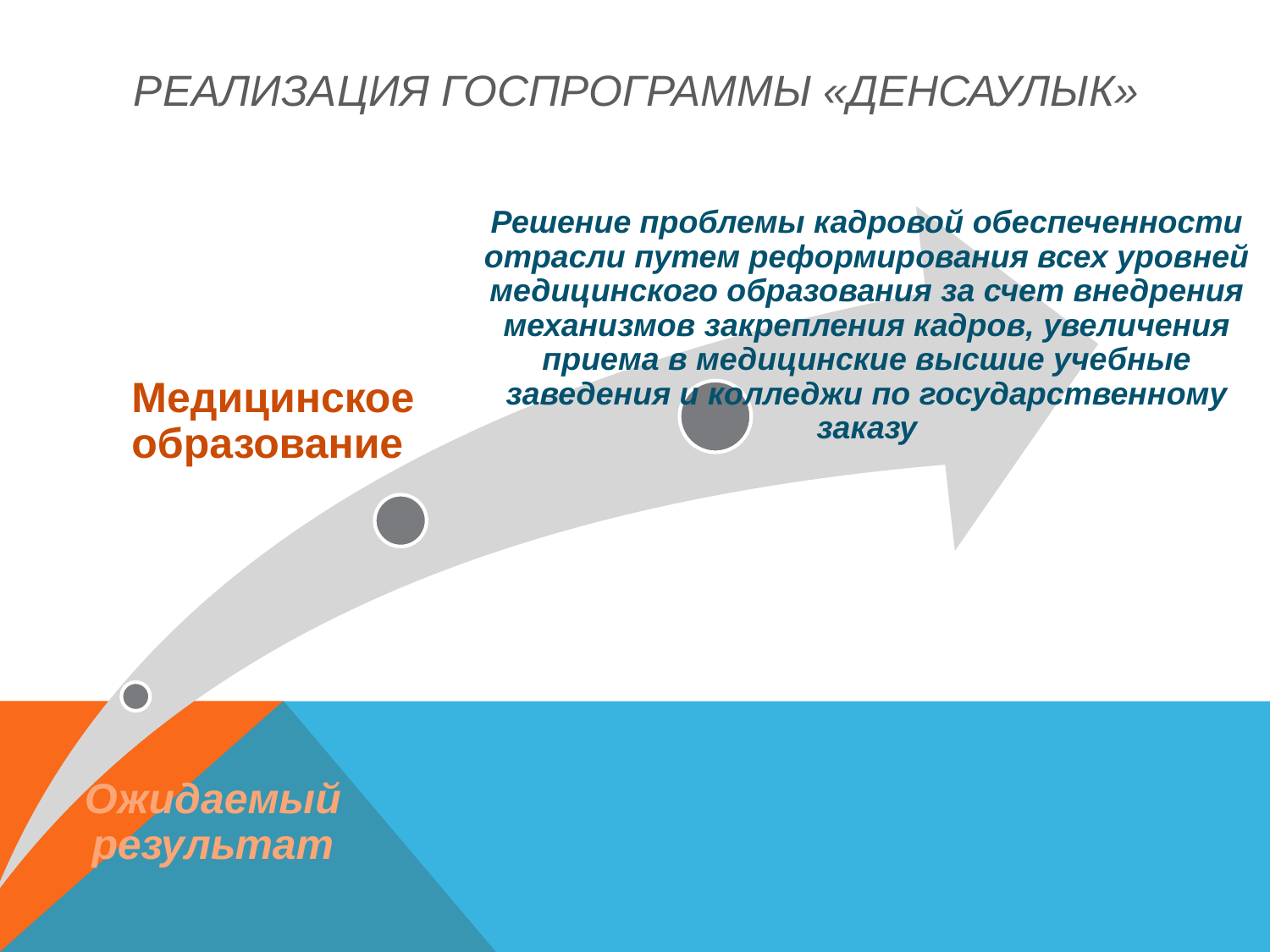

# Реализация госпрограммы «Денсаулык»
Ожидаемый результат
Медицинское образование
Решение проблемы кадровой обеспеченности отрасли путем реформирования всех уровней медицинского образования за счет внедрения механизмов закрепления кадров, увеличения приема в медицинские высшие учебные заведения и колледжи по государственному заказу